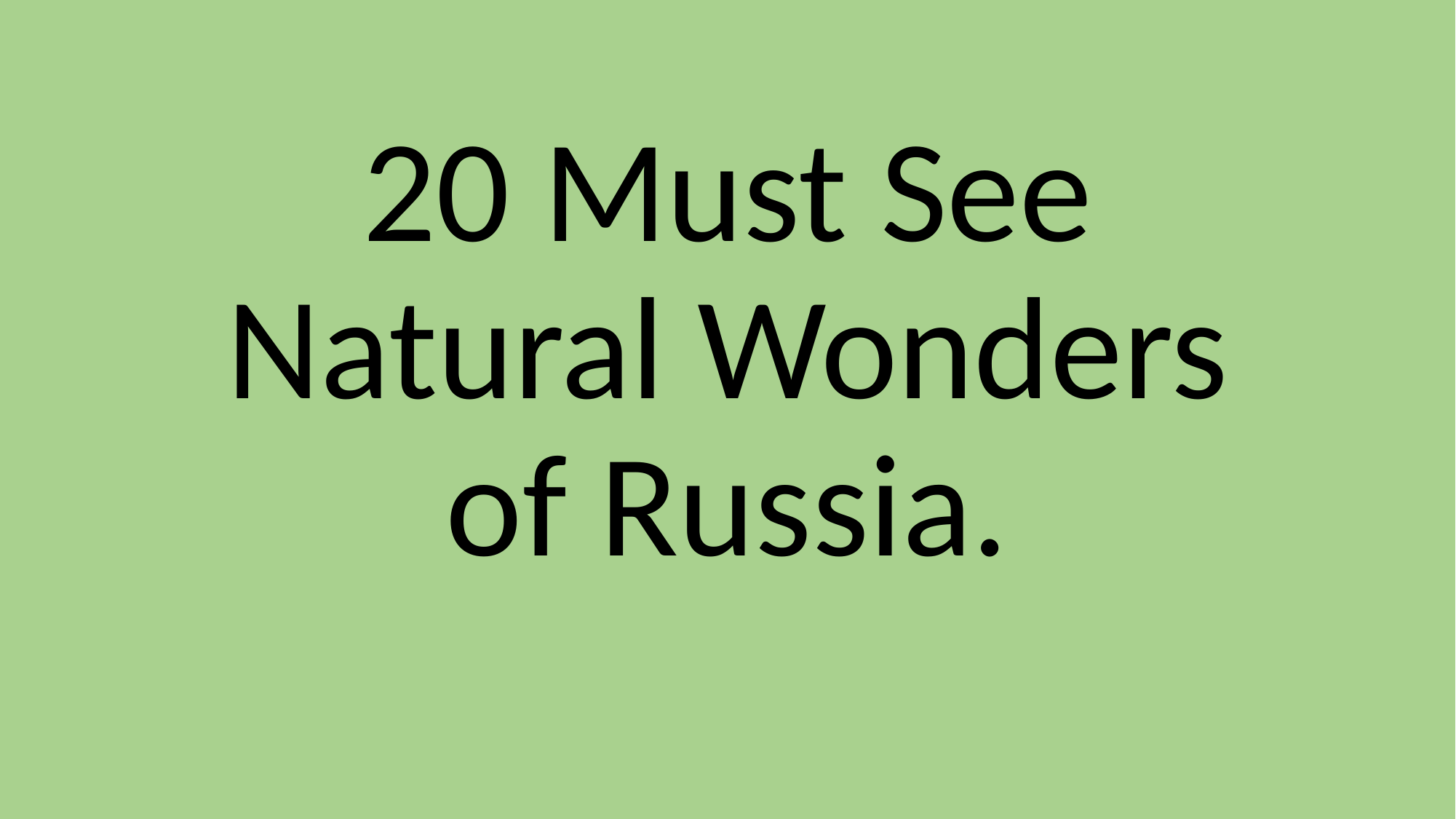

# 20 Must See Natural Wonders of Russia.